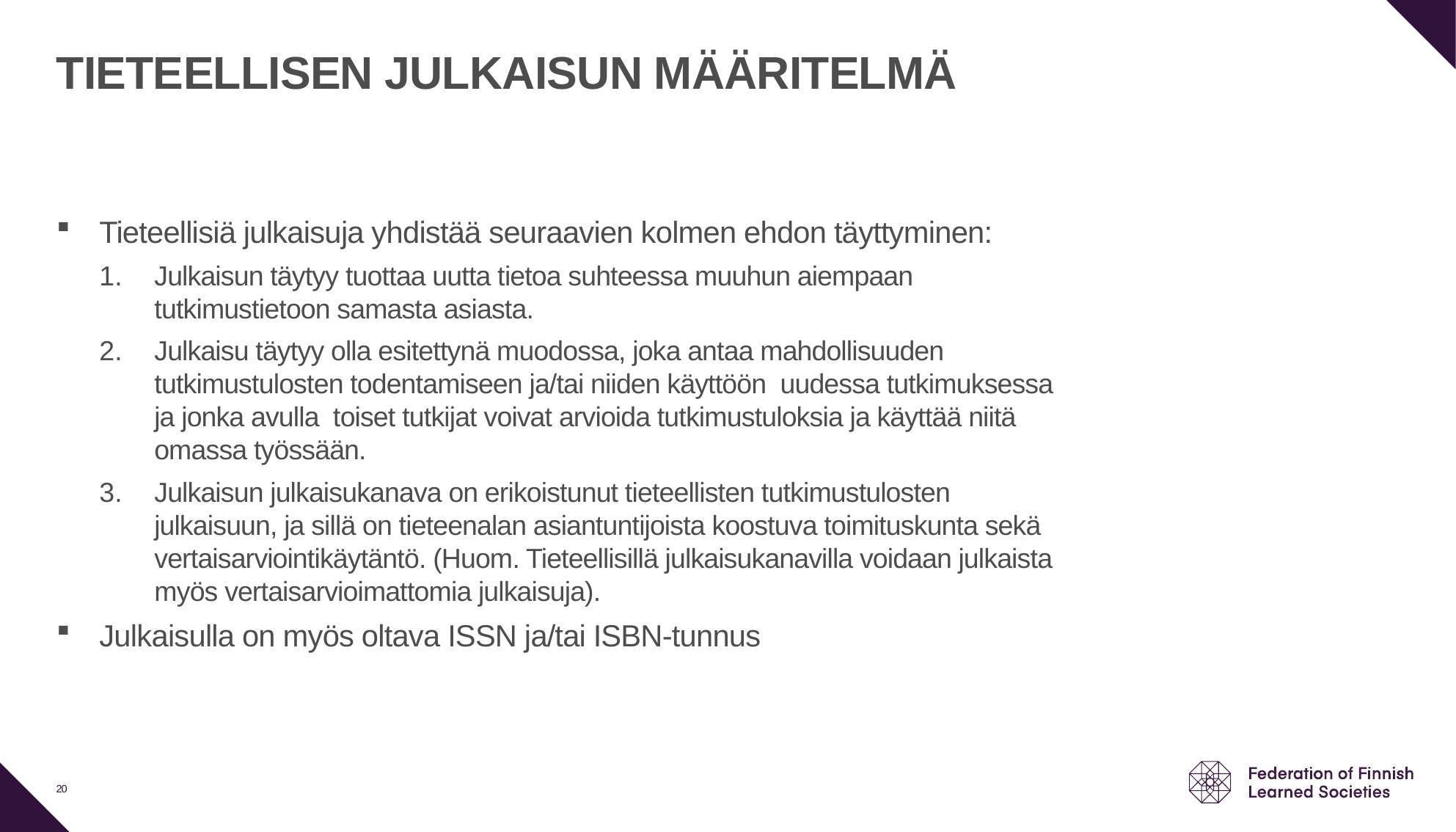

# TIETEELLISEN JULKAISUN MÄÄRITELMÄ
Tieteellisiä julkaisuja yhdistää seuraavien kolmen ehdon täyttyminen:
Julkaisun täytyy tuottaa uutta tietoa suhteessa muuhun aiempaan tutkimustietoon samasta asiasta.
Julkaisu täytyy olla esitettynä muodossa, joka antaa mahdollisuuden tutkimustulosten todentamiseen ja/tai niiden käyttöön  uudessa tutkimuksessa ja jonka avulla  toiset tutkijat voivat arvioida tutkimustuloksia ja käyttää niitä omassa työssään.
Julkaisun julkaisukanava on erikoistunut tieteellisten tutkimustulosten julkaisuun, ja sillä on tieteenalan asiantuntijoista koostuva toimituskunta sekä vertaisarviointikäytäntö. (Huom. Tieteellisillä julkaisukanavilla voidaan julkaista myös vertaisarvioimattomia julkaisuja).
Julkaisulla on myös oltava ISSN ja/tai ISBN-tunnus
20